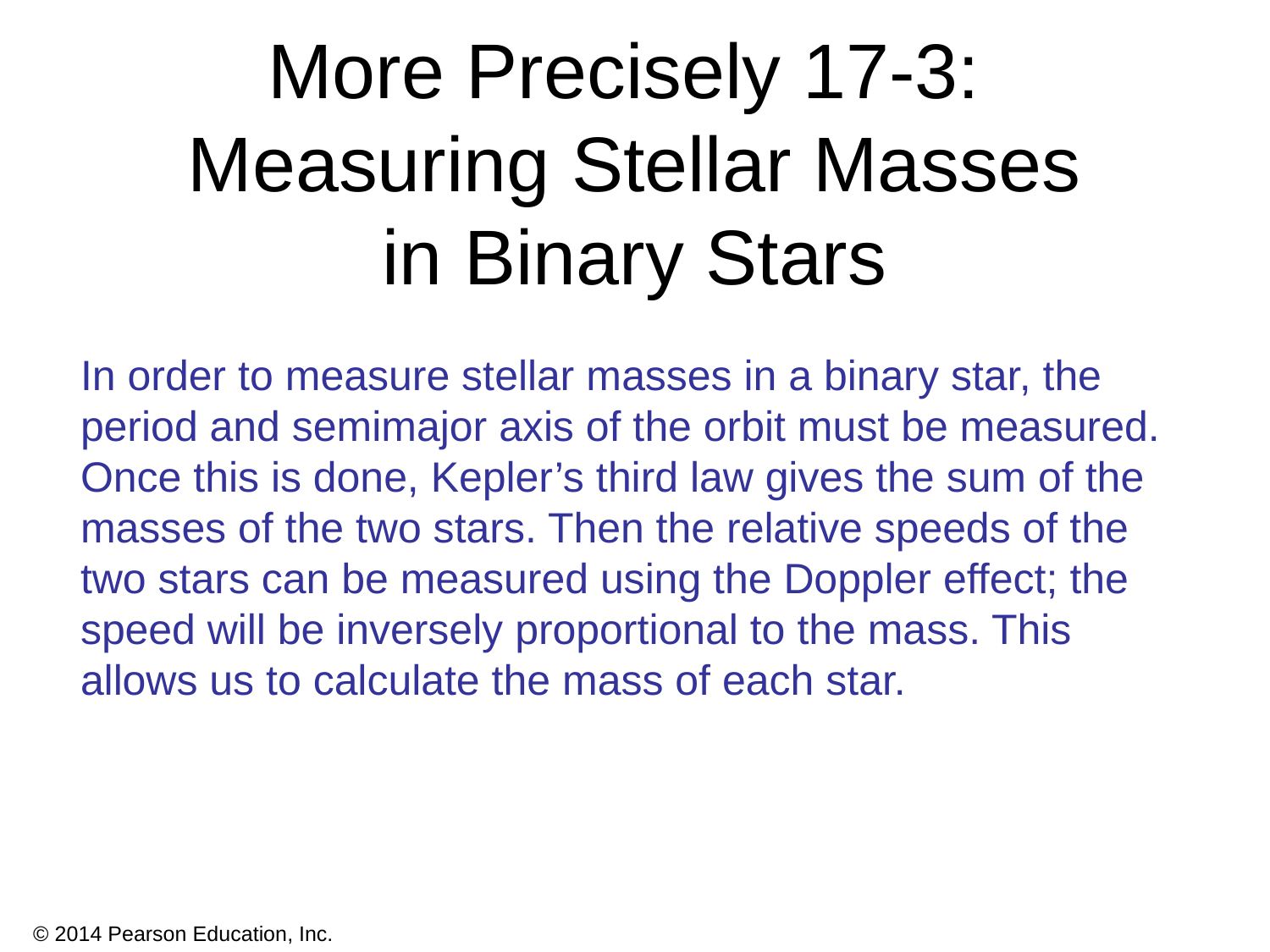

# More Precisely 17-3: Measuring Stellar Masses in Binary Stars
In order to measure stellar masses in a binary star, the period and semimajor axis of the orbit must be measured. Once this is done, Kepler’s third law gives the sum of the masses of the two stars. Then the relative speeds of the two stars can be measured using the Doppler effect; the speed will be inversely proportional to the mass. This allows us to calculate the mass of each star.